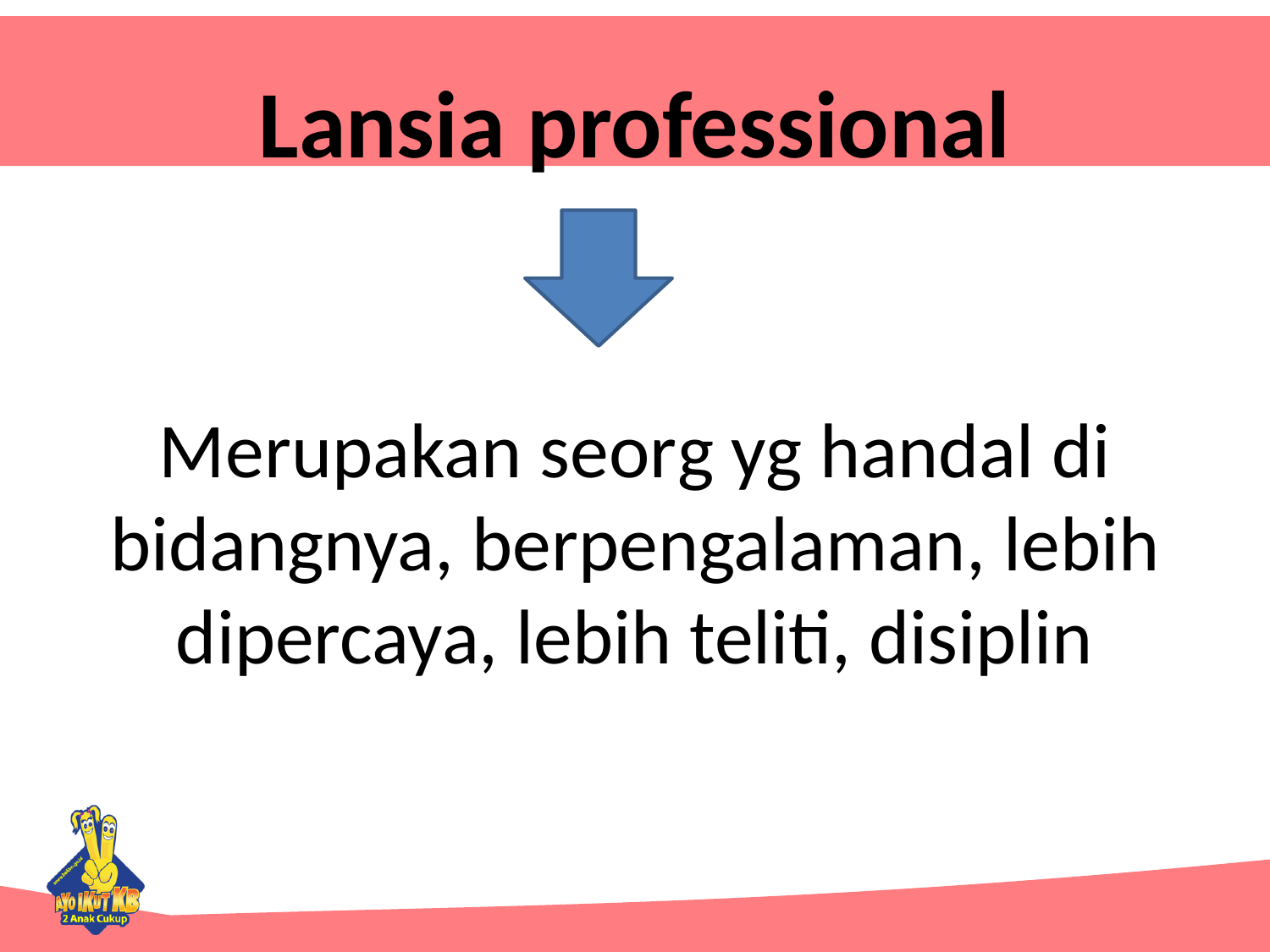

Lansia professional

Merupakan seorg yg handal di bidangnya, berpengalaman, lebih dipercaya, lebih teliti, disiplin